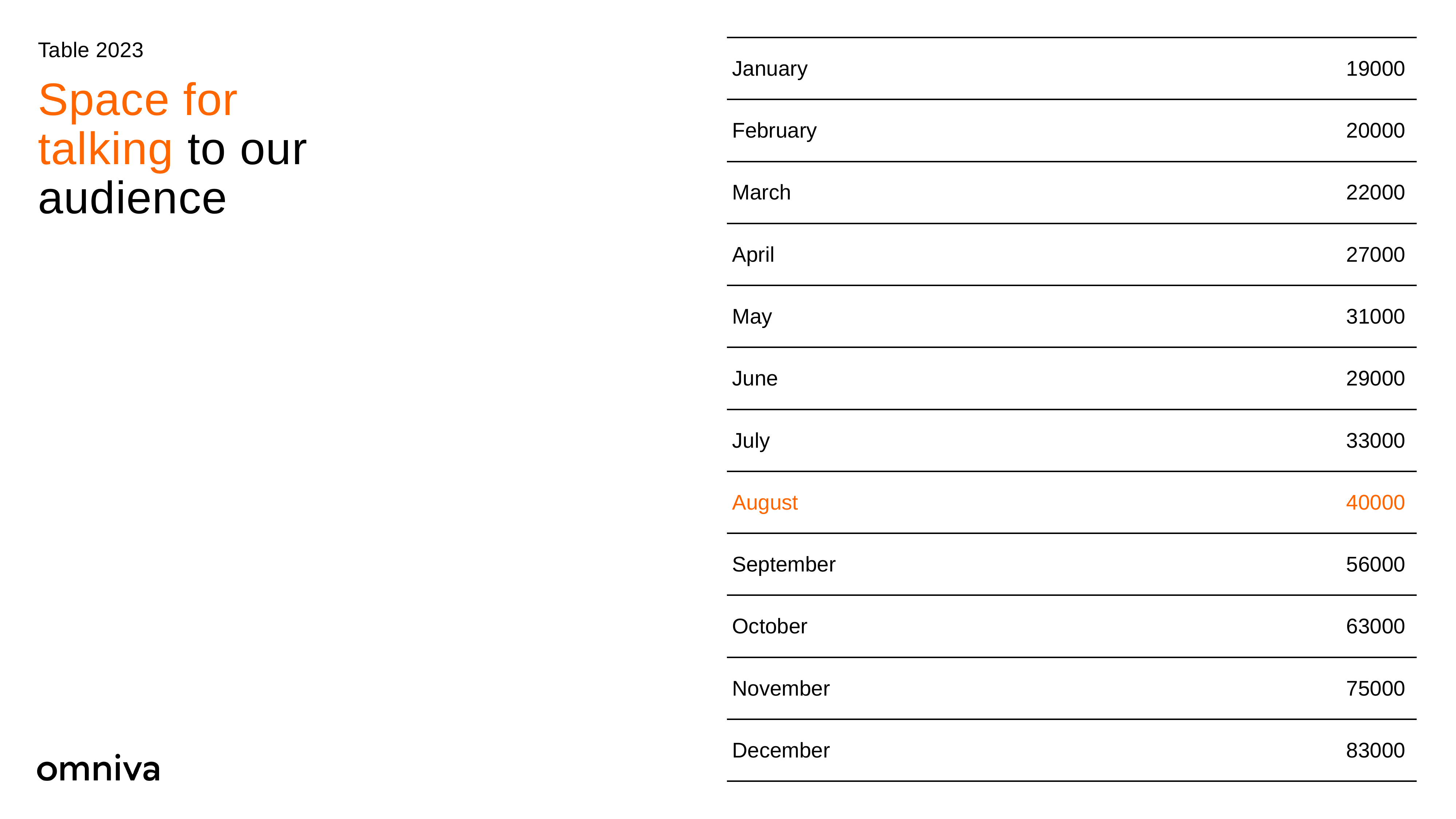

Table 2023
| January | 19000 |
| --- | --- |
| February | 20000 |
| March | 22000 |
| April | 27000 |
| May | 31000 |
| June | 29000 |
| July | 33000 |
| August | 40000 |
| September | 56000 |
| October | 63000 |
| November | 75000 |
| December | 83000 |
Space for
talking to our
audience